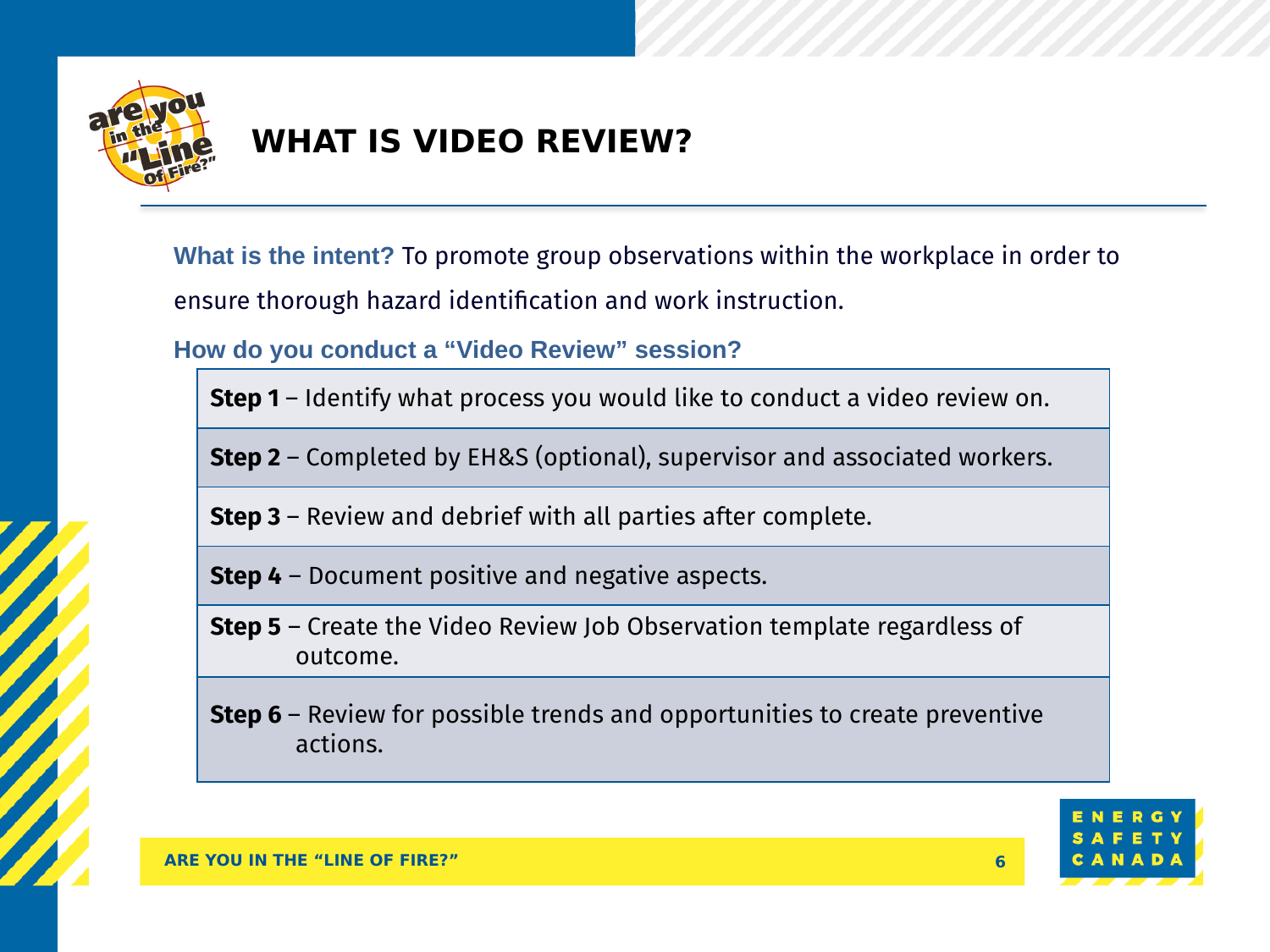

# What is video review?
What is the intent? To promote group observations within the workplace in order to ensure thorough hazard identification and work instruction.
How do you conduct a “Video Review” session?
| Step 1 – Identify what process you would like to conduct a video review on. |
| --- |
| Step 2 – Completed by EH&S (optional), supervisor and associated workers. |
| Step 3 – Review and debrief with all parties after complete. |
| Step 4 – Document positive and negative aspects. |
| Step 5 – Create the Video Review Job Observation template regardless of outcome. |
| Step 6 – Review for possible trends and opportunities to create preventive actions. |
ARE YOU IN THE “LINE OF FIRE?”
6